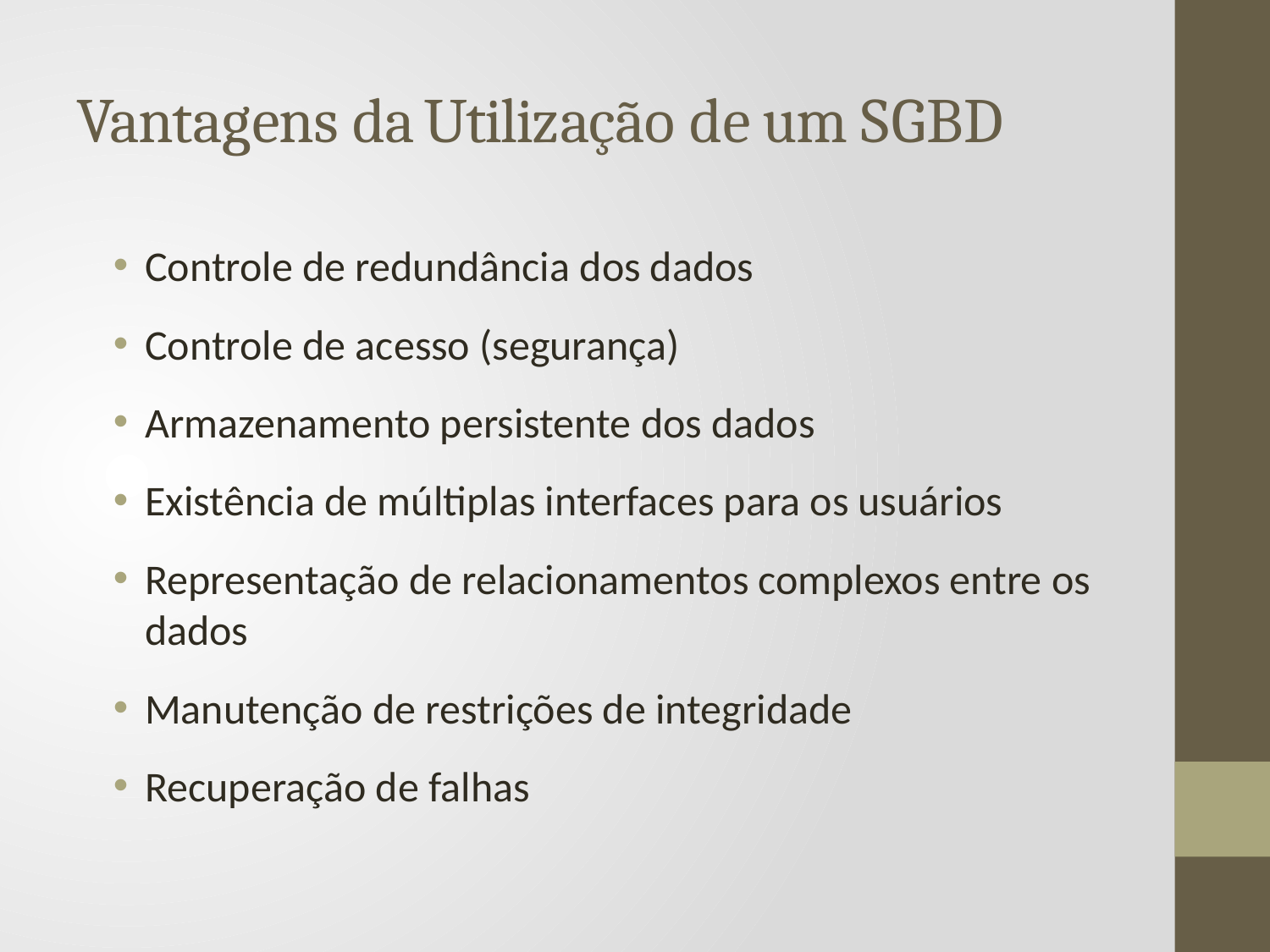

# Vantagens da Utilização de um SGBD
Controle de redundância dos dados
Controle de acesso (segurança)
Armazenamento persistente dos dados
Existência de múltiplas interfaces para os usuários
Representação de relacionamentos complexos entre os dados
Manutenção de restrições de integridade
Recuperação de falhas